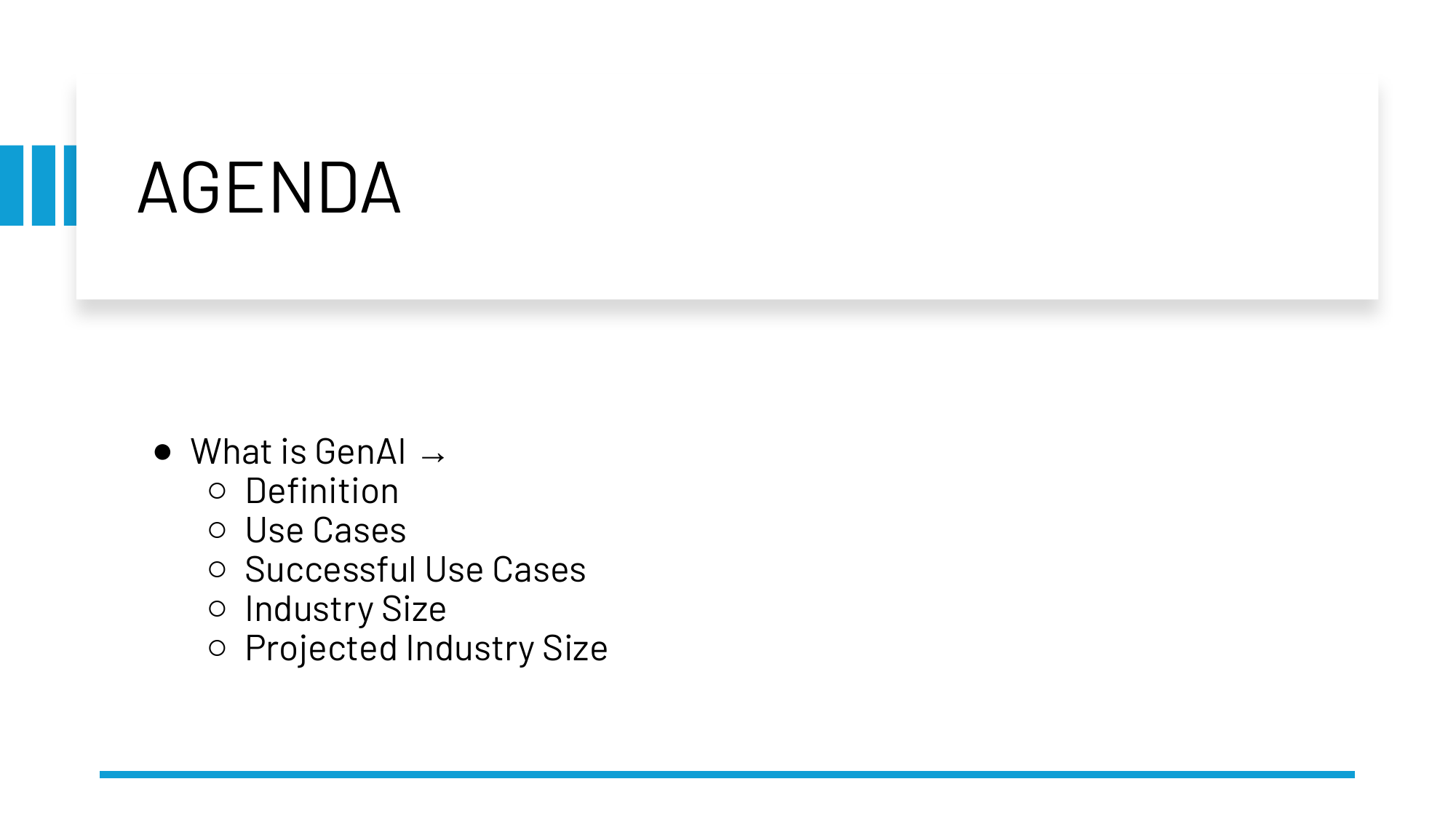

# AGENDA

What is GenAI →
Definition
Use Cases
Successful Use Cases
Industry Size
Projected Industry Size